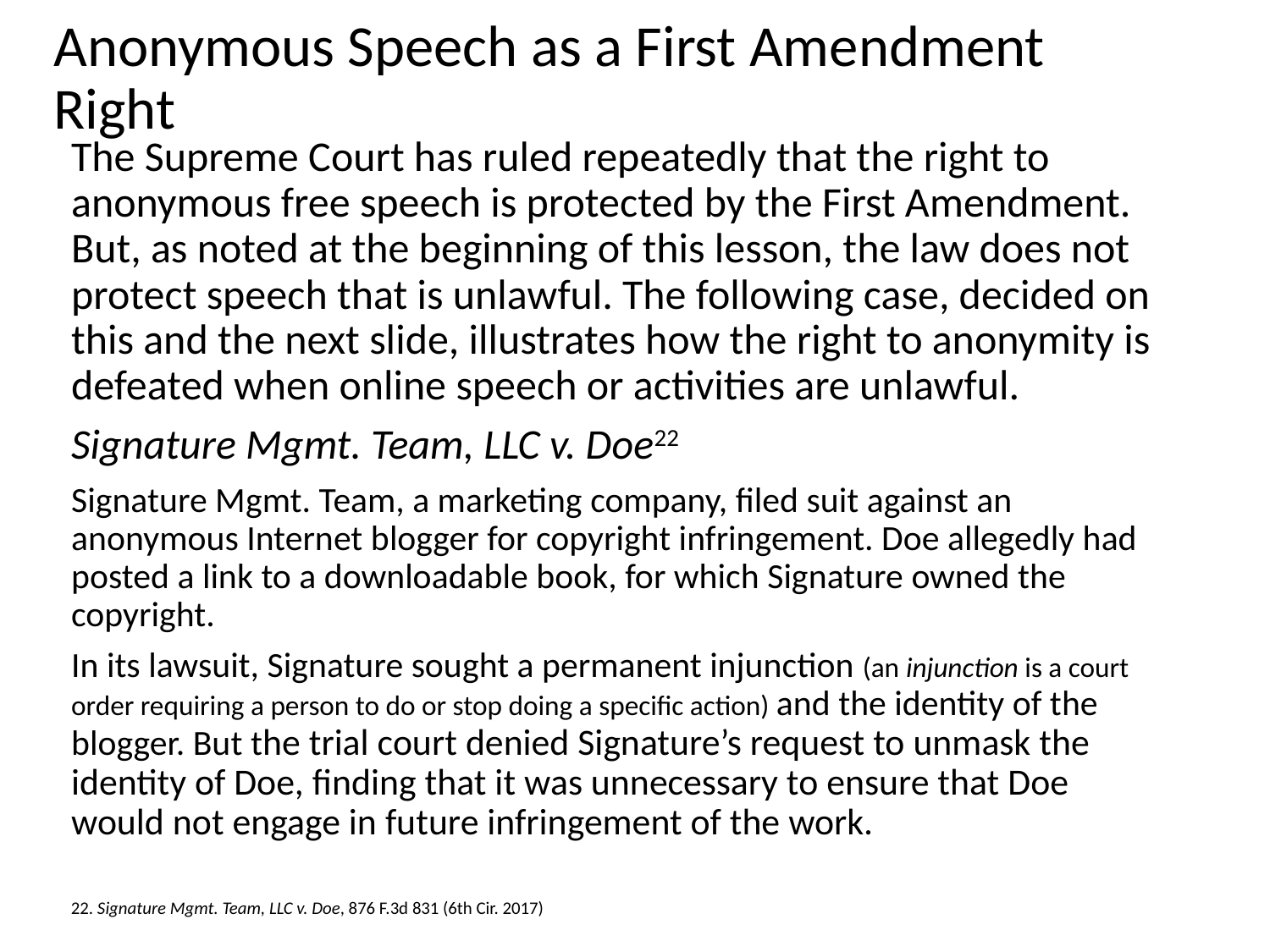

# Anonymous Speech as a First Amendment Right
The Supreme Court has ruled repeatedly that the right to anonymous free speech is protected by the First Amendment. But, as noted at the beginning of this lesson, the law does not protect speech that is unlawful. The following case, decided on this and the next slide, illustrates how the right to anonymity is defeated when online speech or activities are unlawful.
Signature Mgmt. Team, LLC v. Doe22
Signature Mgmt. Team, a marketing company, filed suit against an anonymous Internet blogger for copyright infringement. Doe allegedly had posted a link to a downloadable book, for which Signature owned the copyright.
In its lawsuit, Signature sought a permanent injunction (an injunction is a court order requiring a person to do or stop doing a specific action) and the identity of the blogger. But the trial court denied Signature’s request to unmask the identity of Doe, finding that it was unnecessary to ensure that Doe would not engage in future infringement of the work.
22. Signature Mgmt. Team, LLC v. Doe, 876 F.3d 831 (6th Cir. 2017)